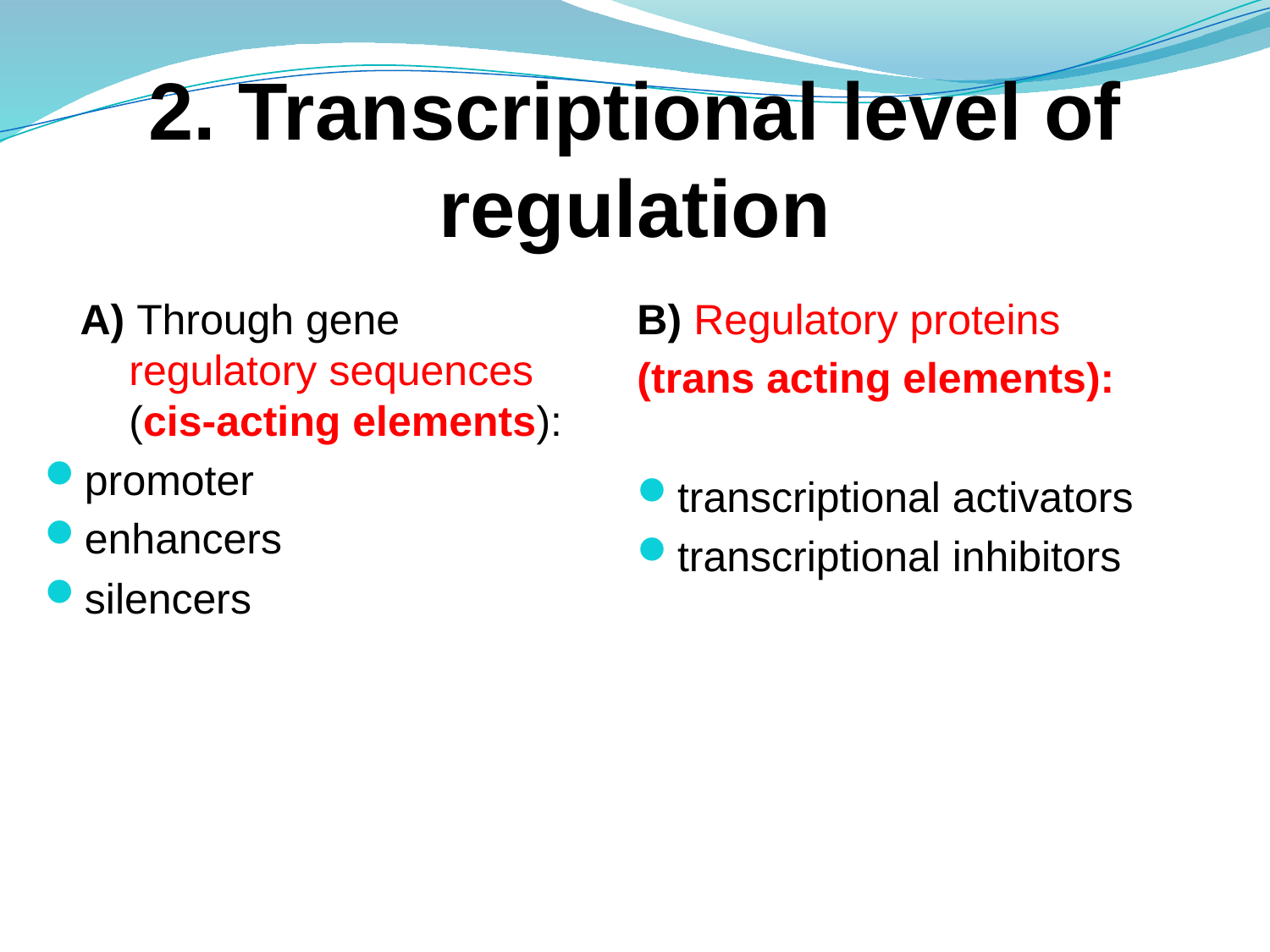

2. Transcriptional level of regulation
   А) Through gene regulatory sequences (cis-acting elements):
promoter
enhancers
silencers
B) Regulatory proteins
(trans acting elements):

transcriptional activators
transcriptional inhibitors